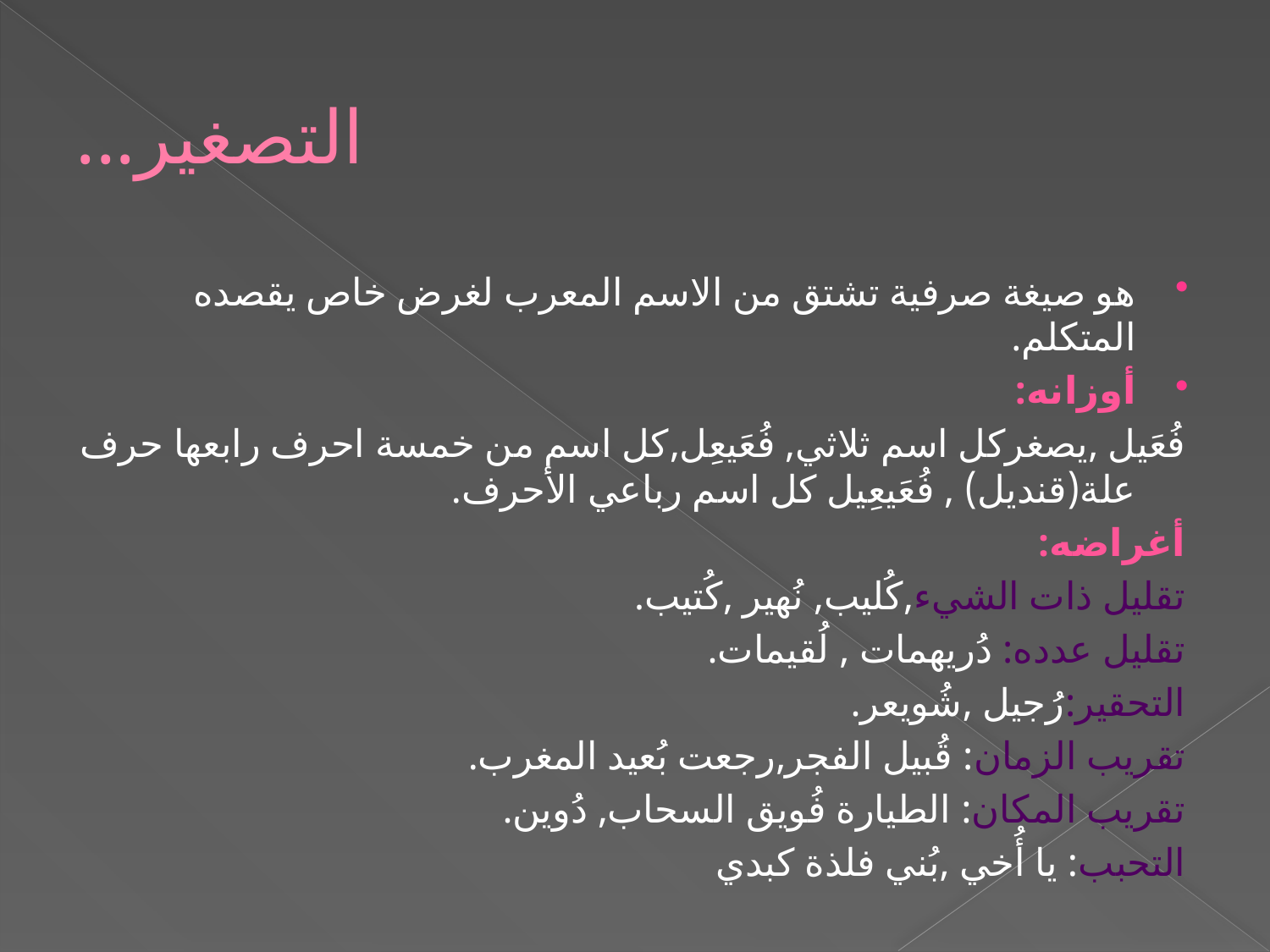

# التصغير...
هو صيغة صرفية تشتق من الاسم المعرب لغرض خاص يقصده المتكلم.
أوزانه:
فُعَيل ,يصغركل اسم ثلاثي, فُعَيعِل,كل اسم من خمسة احرف رابعها حرف علة(قنديل) , فُعَيعِيل كل اسم رباعي الأحرف.
أغراضه:
تقليل ذات الشيء,كُليب, نُهير ,كُتيب.
تقليل عدده: دُريهمات , لُقيمات.
التحقير:رُجيل ,شُويعر.
تقريب الزمان: قُبيل الفجر,رجعت بُعيد المغرب.
تقريب المكان: الطيارة فُويق السحاب, دُوين.
التحبب: يا أُخي ,بُني فلذة كبدي